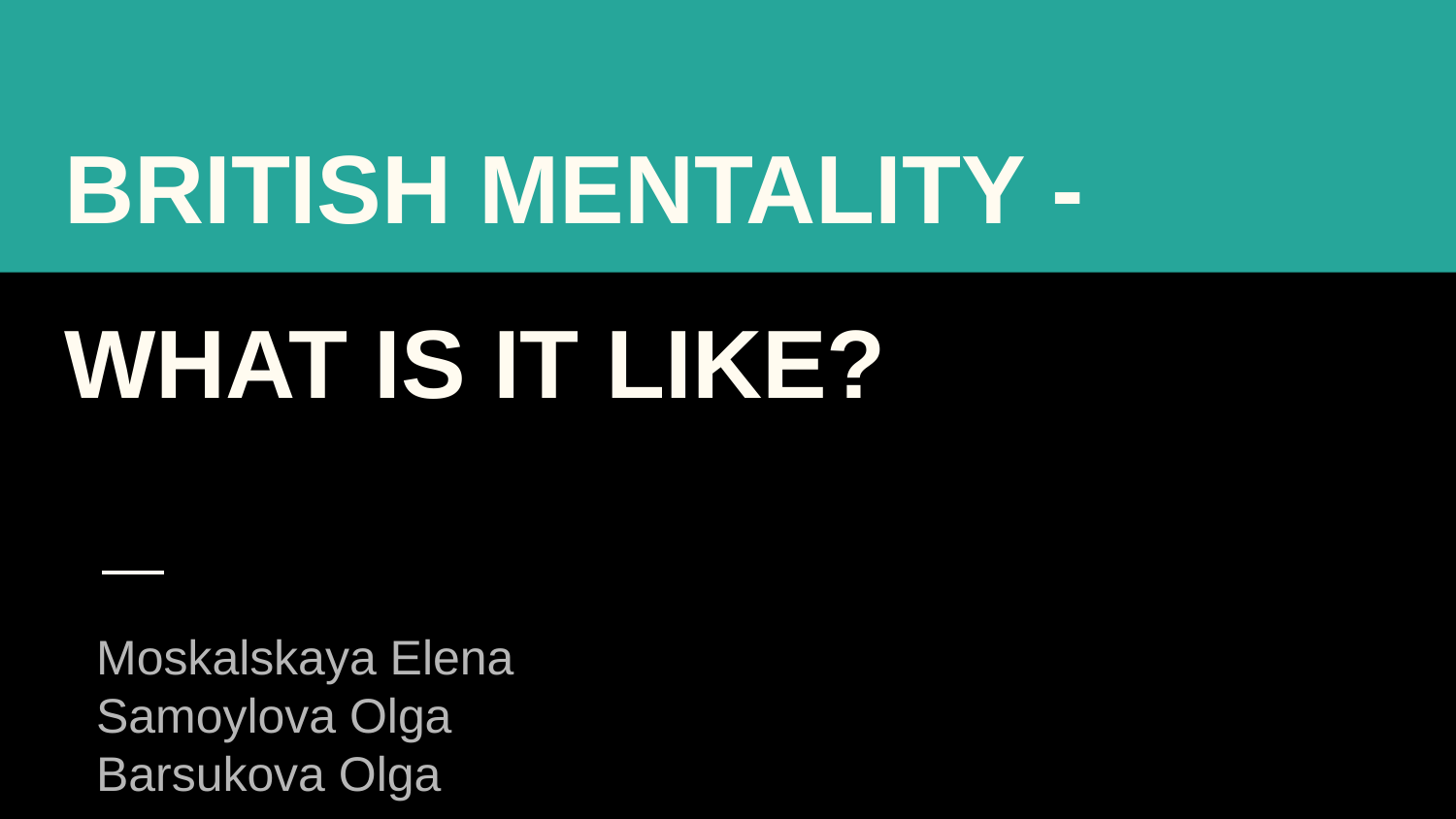

# BRITISH MENTALITY - WHAT IS IT LIKE?

Moskalskaya Elena
Samoylova Olga
Barsukova Olga